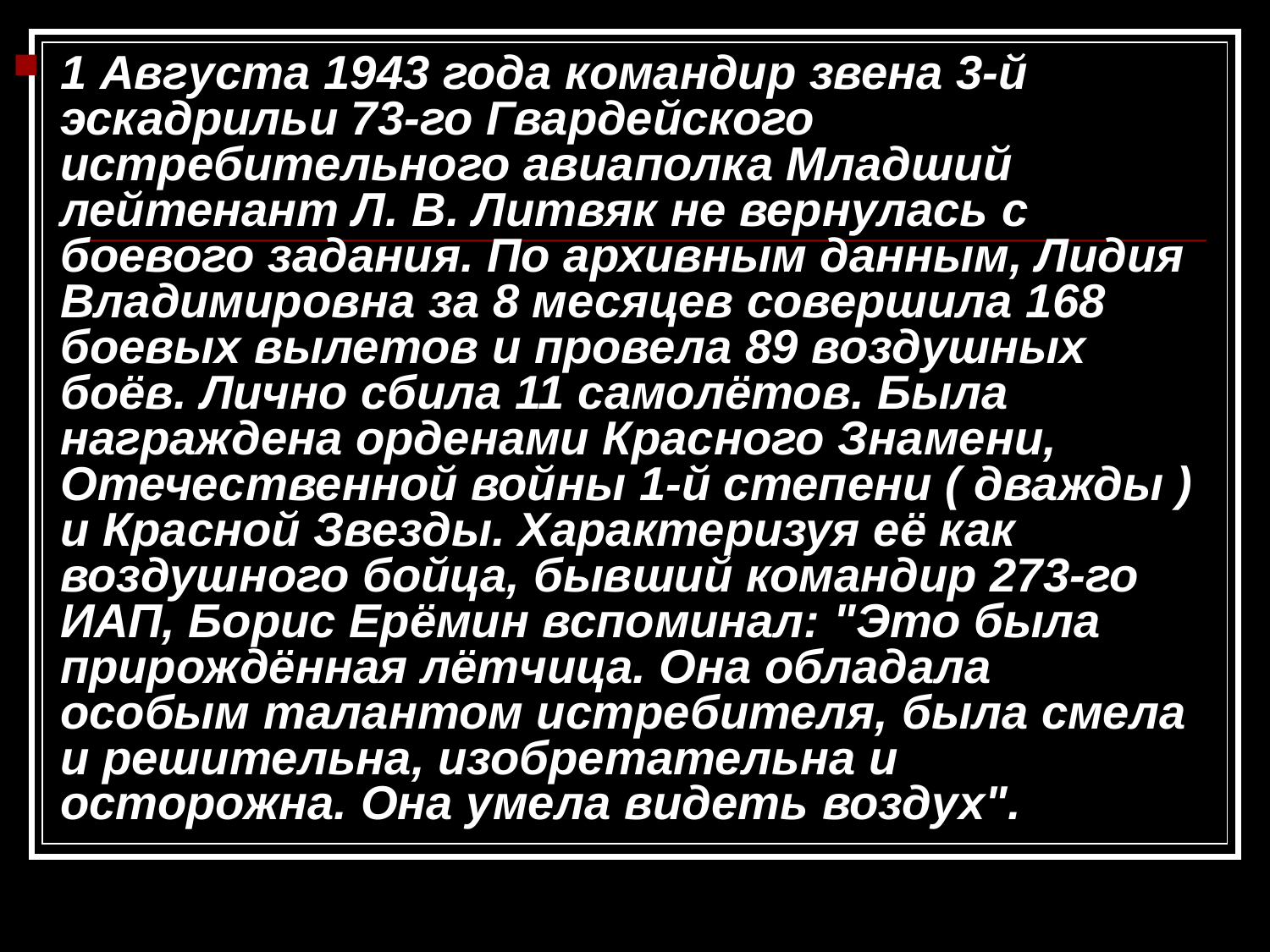

1 Августа 1943 года командир звена 3-й эскадрильи 73-го Гвардейского истребительного авиаполка Младший лейтенант Л. В. Литвяк не вернулась с боевого задания. По архивным данным, Лидия Владимировна за 8 месяцев совершила 168 боевых вылетов и провела 89 воздушных боёв. Лично сбила 11 самолётов. Была награждена орденами Красного Знамени, Отечественной войны 1-й степени ( дважды ) и Красной Звезды. Характеризуя её как воздушного бойца, бывший командир 273-го ИАП, Борис Ерёмин вспоминал: "Это была прирождённая лётчица. Она обладала особым талантом истребителя, была смела и решительна, изобретательна и осторожна. Она умела видеть воздух".
#